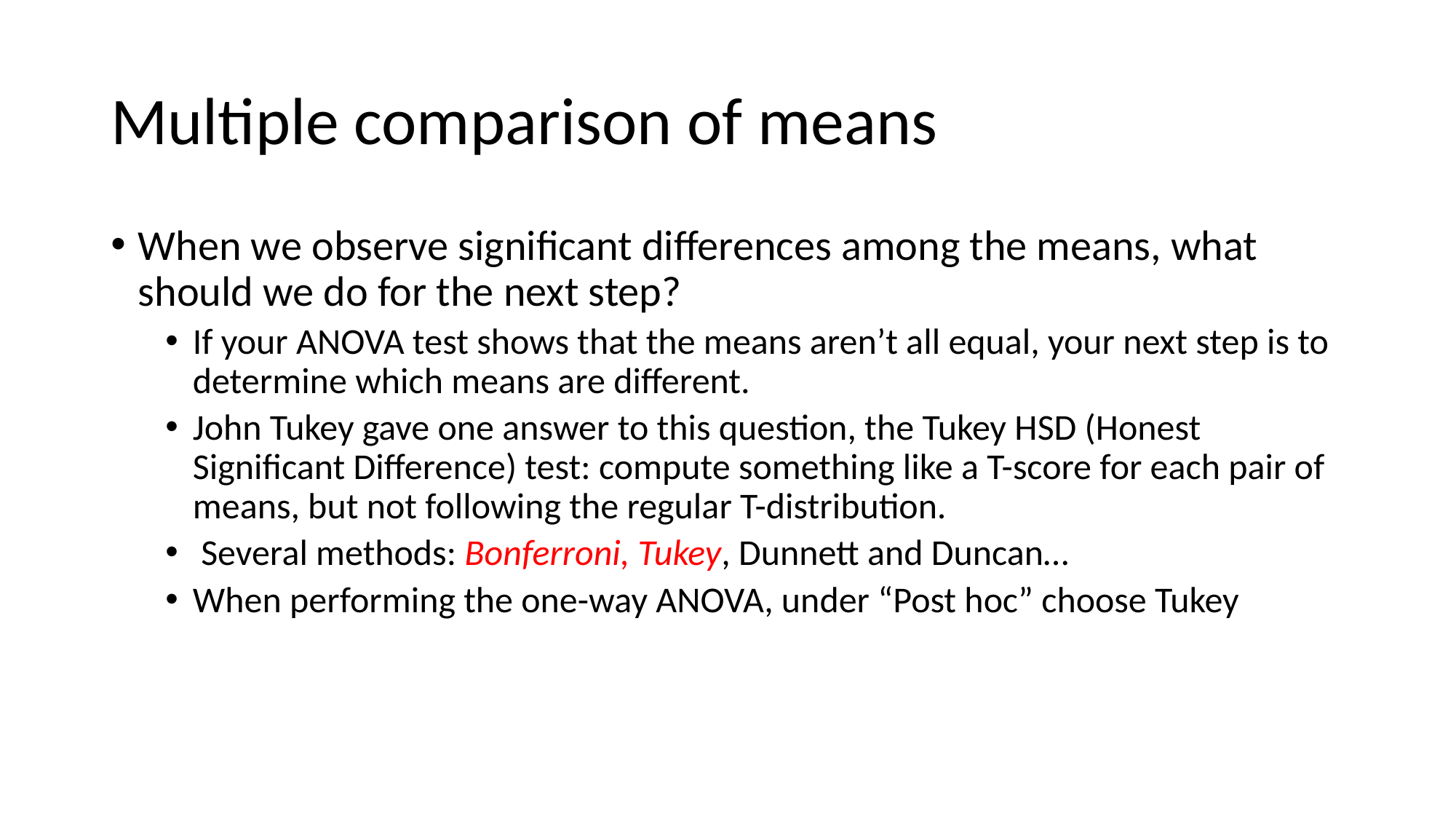

# Multiple comparison of means
When we observe significant differences among the means, what should we do for the next step?
If your ANOVA test shows that the means aren’t all equal, your next step is to determine which means are different.
John Tukey gave one answer to this question, the Tukey HSD (Honest Significant Difference) test: compute something like a T-score for each pair of means, but not following the regular T-distribution.
 Several methods: Bonferroni, Tukey, Dunnett and Duncan…
When performing the one-way ANOVA, under “Post hoc” choose Tukey